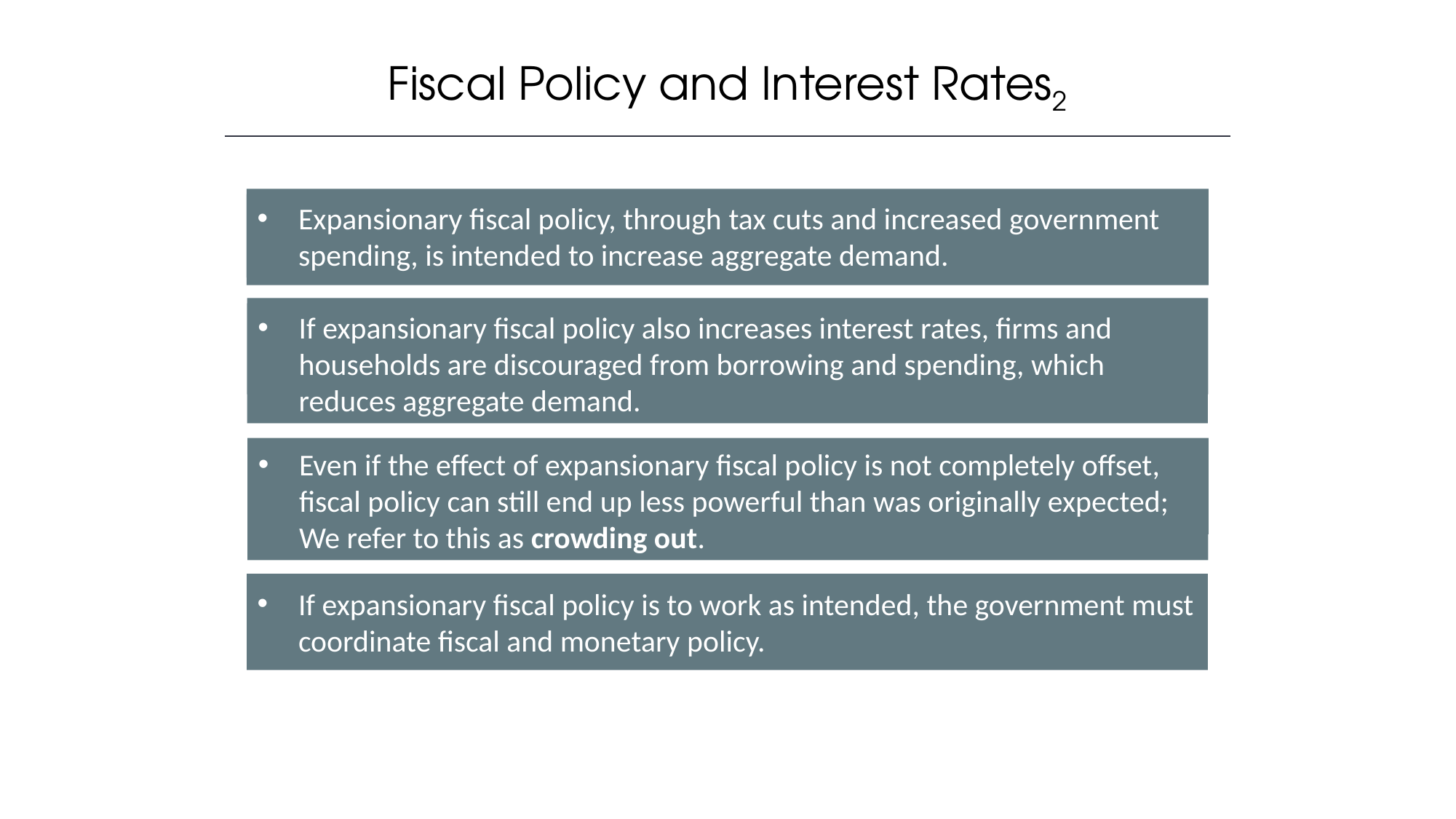

Fiscal Policy and Interest Rates2

Expansionary fiscal policy, through tax cuts and increased government spending, is intended to increase aggregate demand.

If expansionary fiscal policy also increases interest rates, firms and households are discouraged from borrowing and spending, which reduces aggregate demand.

Even if the effect of expansionary fiscal policy is not completely offset, fiscal policy can still end up less powerful than was originally expected; We refer to this as crowding out.

If expansionary fiscal policy is to work as intended, the government must coordinate fiscal and monetary policy.